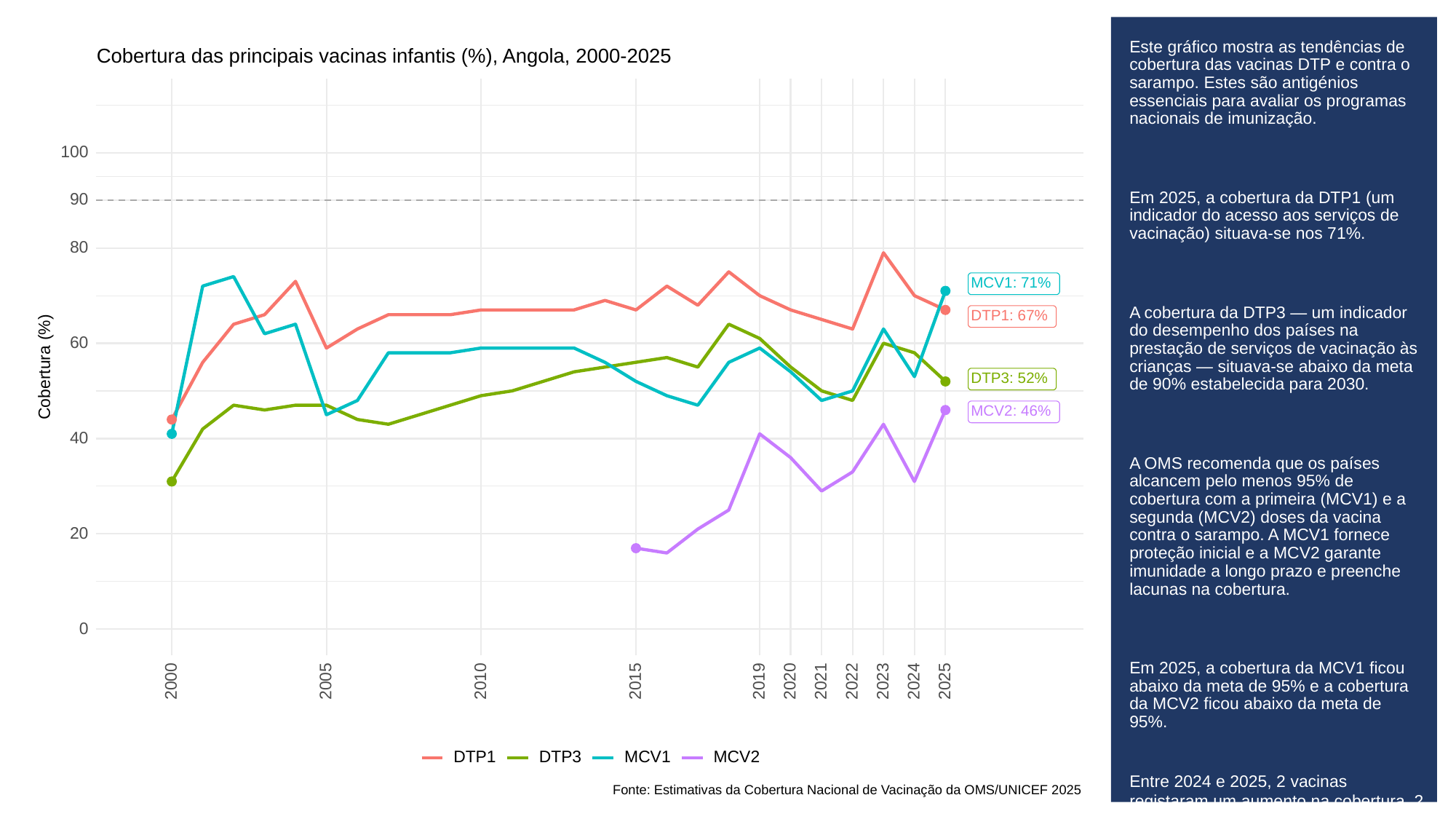

# Este gráfico mostra as tendências de cobertura das vacinas DTP e contra o sarampo. Estes são antigénios essenciais para avaliar os programas nacionais de imunização.

Em 2025, a cobertura da DTP1 (um indicador do acesso aos serviços de vacinação) situava-se nos 71%.

A cobertura da DTP3 — um indicador do desempenho dos países na prestação de serviços de vacinação às crianças — situava-se abaixo da meta de 90% estabelecida para 2030.

A OMS recomenda que os países alcancem pelo menos 95% de cobertura com a primeira (MCV1) e a segunda (MCV2) doses da vacina contra o sarampo. A MCV1 fornece proteção inicial e a MCV2 garante imunidade a longo prazo e preenche lacunas na cobertura.

Em 2025, a cobertura da MCV1 ficou abaixo da meta de 95% e a cobertura da MCV2 ficou abaixo da meta de 95%.

Entre 2024 e 2025, 2 vacinas registaram um aumento na cobertura, 2 registaram um declínio e 0 mantiveram-se inalteradas.

Cobertura das principais vacinas infantis (%), Angola, 2000-2025

100

90

80

MCV1: 71%

DTP1: 67%

60

Cobertura (%)

DTP3: 52%

MCV2: 46%

40

20

0

2023
2000
2005
2010
2015
2019
2020
2021
2022
2024
2025
MCV1
MCV2
DTP3
DTP1

Fonte: Estimativas da Cobertura Nacional de Vacinação da OMS/UNICEF 2025